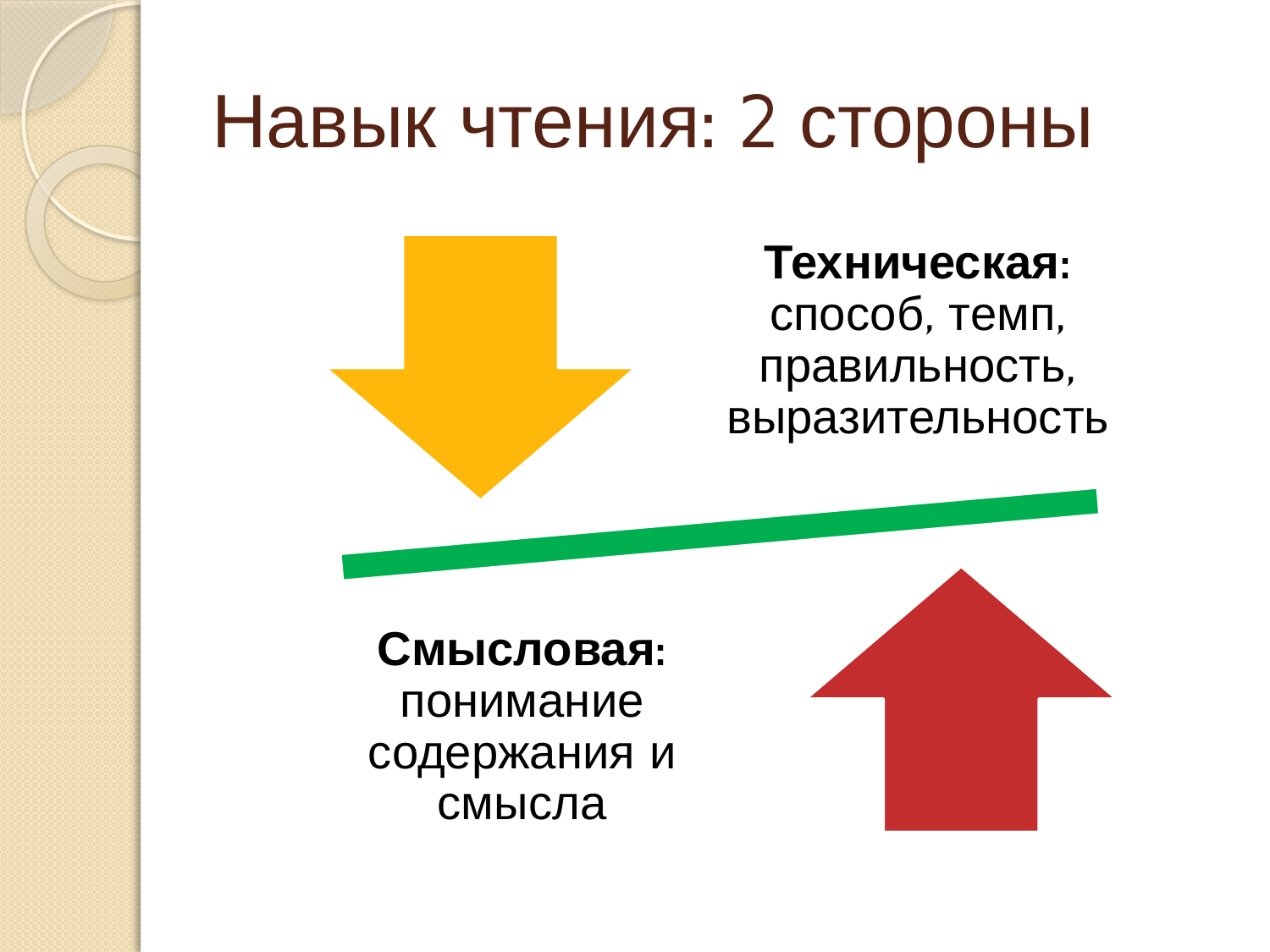

# Навык чтения: 2 стороны
Техническая: способ, темп, правильность, выразительность
Смысловая: понимание содержания и смысла